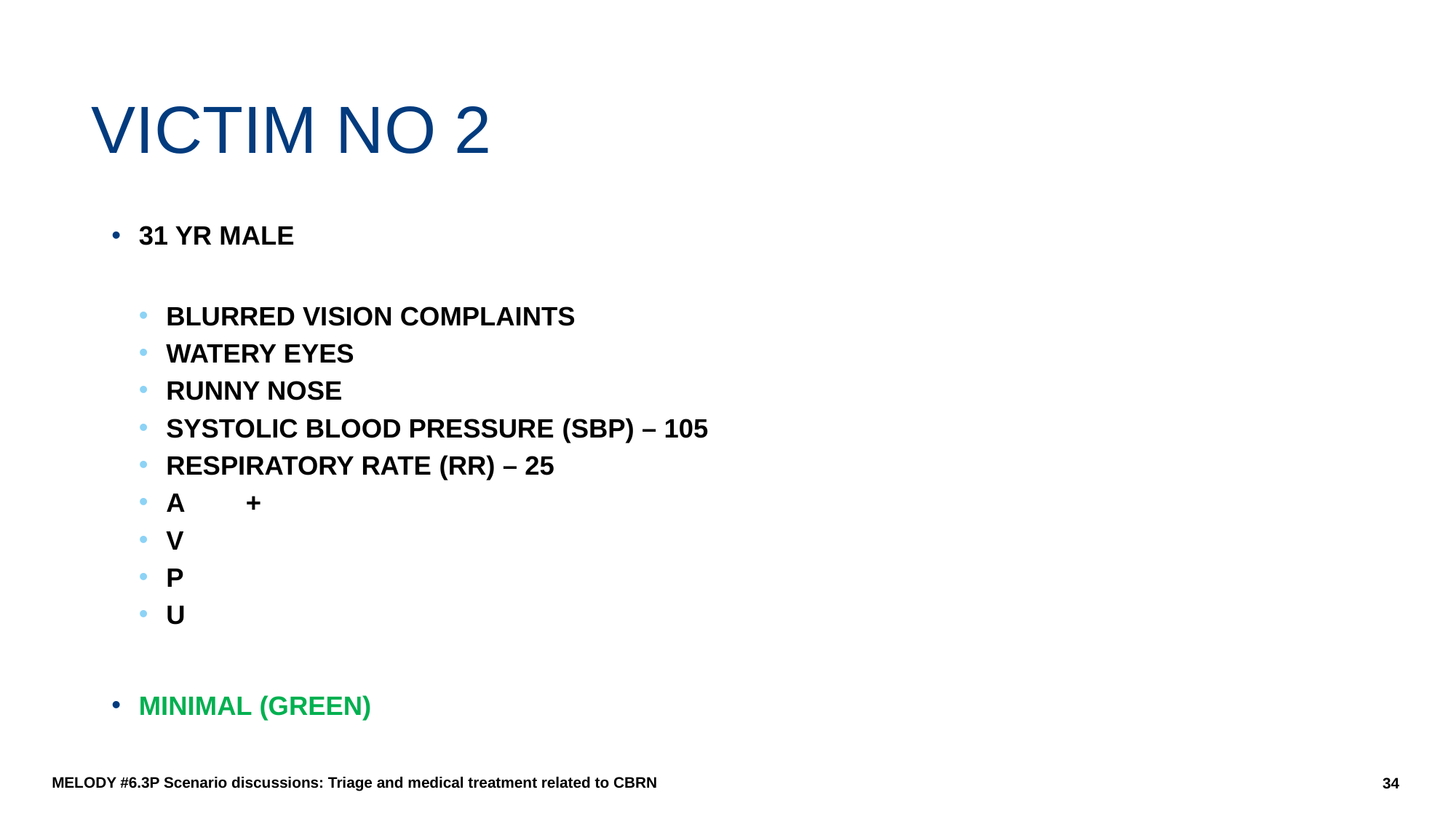

# VICTIM NO 2
31 YR MALE

BLURRED VISION COMPLAINTS
WATERY EYES
RUNNY NOSE
SYSTOLIC BLOOD PRESSURE (SBP) – 105
RESPIRATORY RATE (RR) – 25
A	+
V
P
U

MINIMAL (GREEN)

MELODY #6.3P Scenario discussions: Triage and medical treatment related to CBRN
34